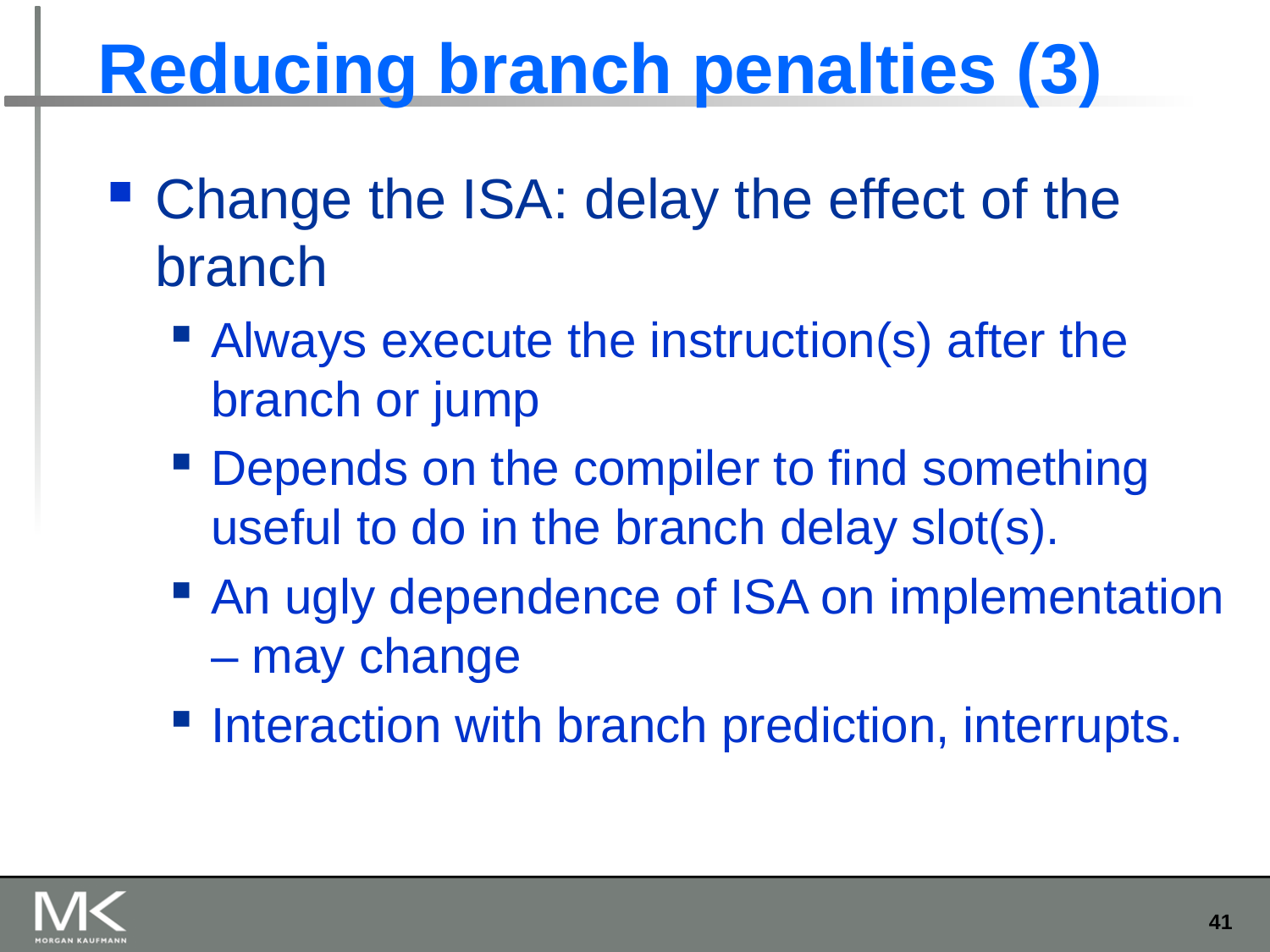

# Reducing branch penalties (3)
Change the ISA: delay the effect of the branch
Always execute the instruction(s) after the branch or jump
Depends on the compiler to find something useful to do in the branch delay slot(s).
An ugly dependence of ISA on implementation – may change
Interaction with branch prediction, interrupts.